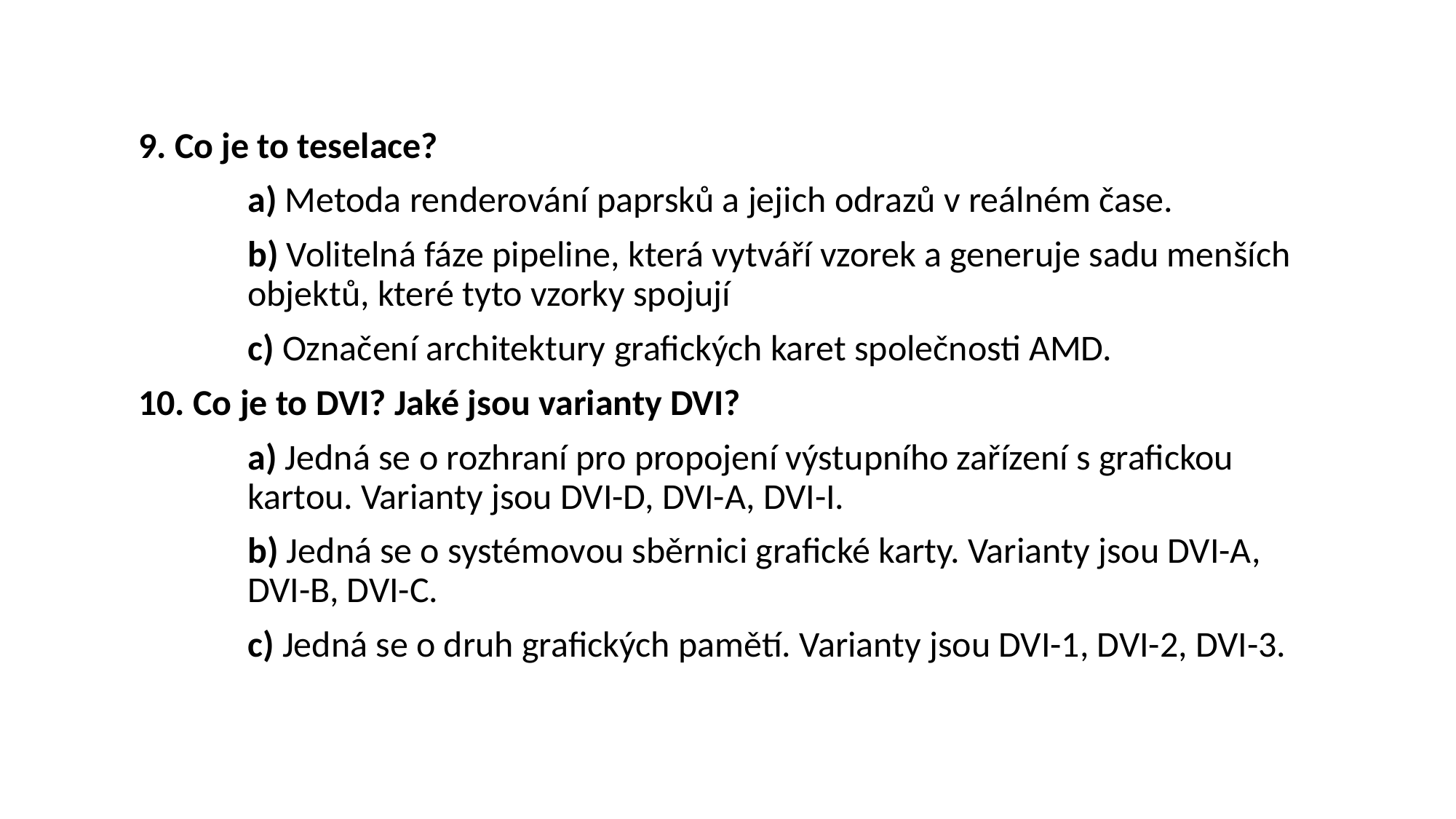

9. Co je to teselace?
	a) Metoda renderování paprsků a jejich odrazů v reálném čase.
	b) Volitelná fáze pipeline, která vytváří vzorek a generuje sadu menších 	objektů, které tyto vzorky spojují
	c) Označení architektury grafických karet společnosti AMD.
10. Co je to DVI? Jaké jsou varianty DVI?
	a) Jedná se o rozhraní pro propojení výstupního zařízení s grafickou 	kartou. Varianty jsou DVI-D, DVI-A, DVI-I.
	b) Jedná se o systémovou sběrnici grafické karty. Varianty jsou DVI-A, 	DVI-B, DVI-C.
	c) Jedná se o druh grafických pamětí. Varianty jsou DVI-1, DVI-2, DVI-3.